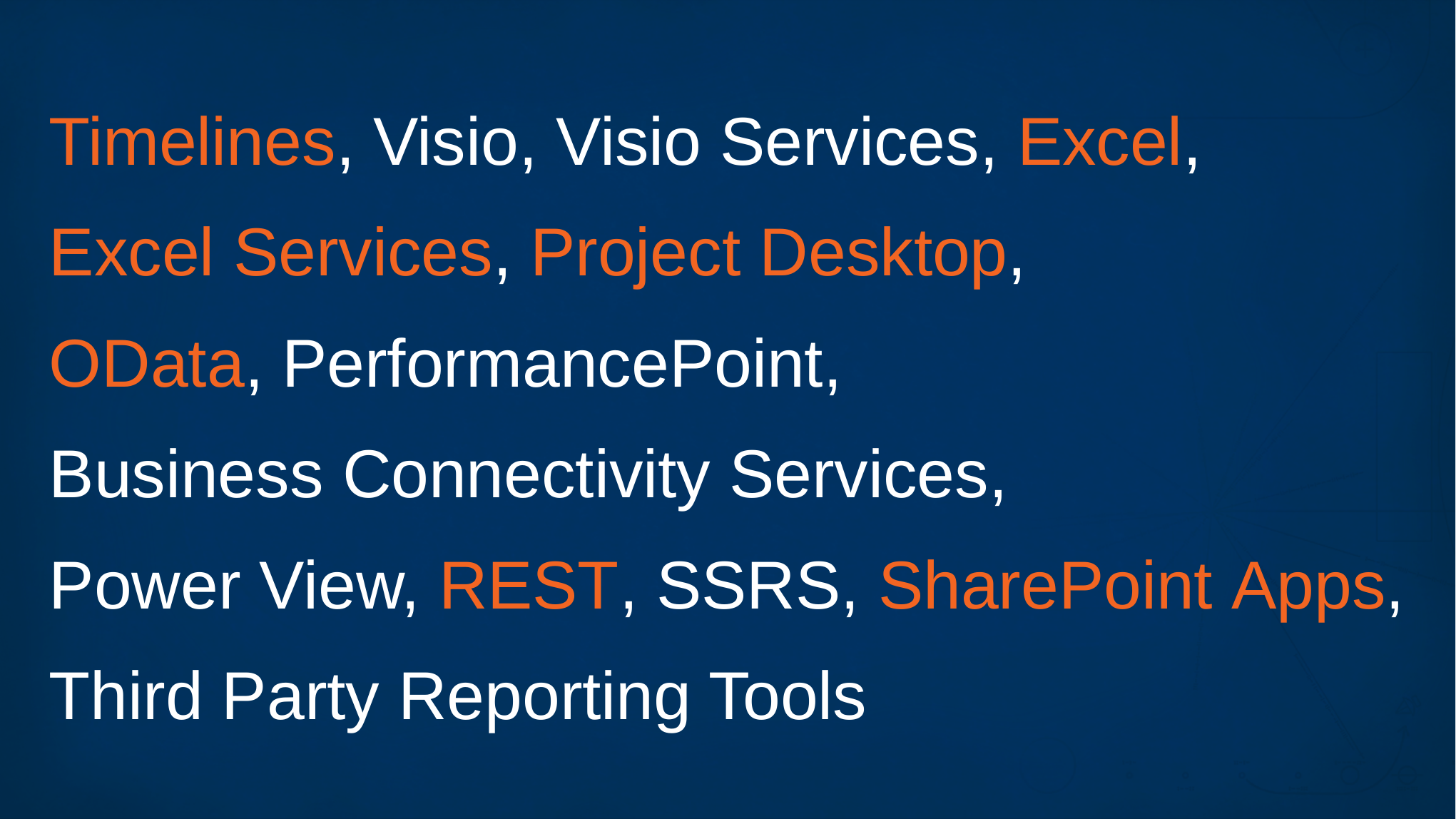

Timelines, Visio, Visio Services, Excel,
Excel Services, Project Desktop,
OData, PerformancePoint,
Business Connectivity Services,
Power View, REST, SSRS, SharePoint Apps,
Third Party Reporting Tools